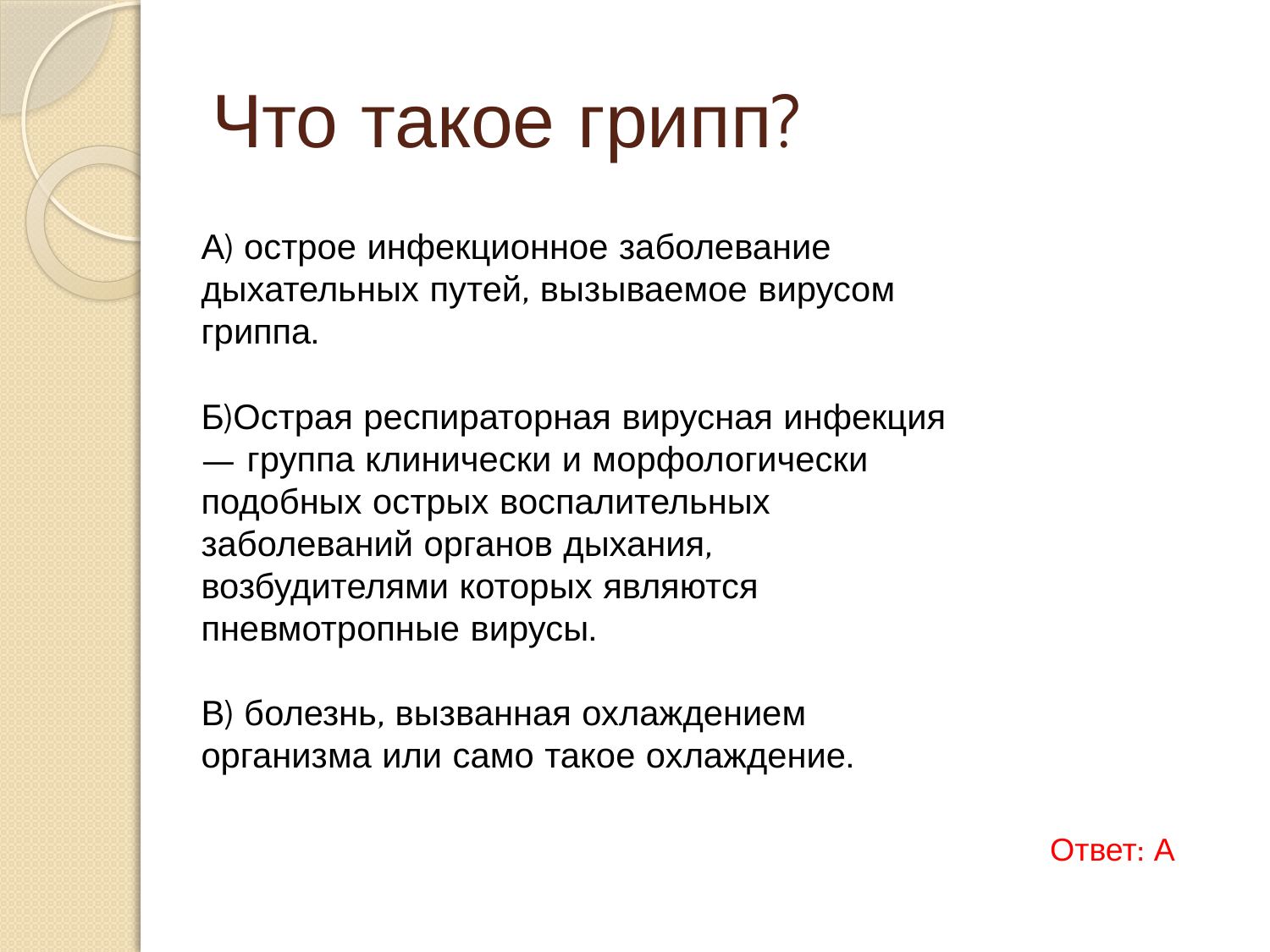

# Что такое грипп?
А) острое инфекционное заболевание дыхательных путей, вызываемое вирусом гриппа.

Б)Острая респираторная вирусная инфекция — группа клинически и морфологически подобных острых воспалительных заболеваний органов дыхания, возбудителями которых являются пневмотропные вирусы.

В) болезнь, вызванная охлаждением организма или само такое охлаждение.
Ответ: А